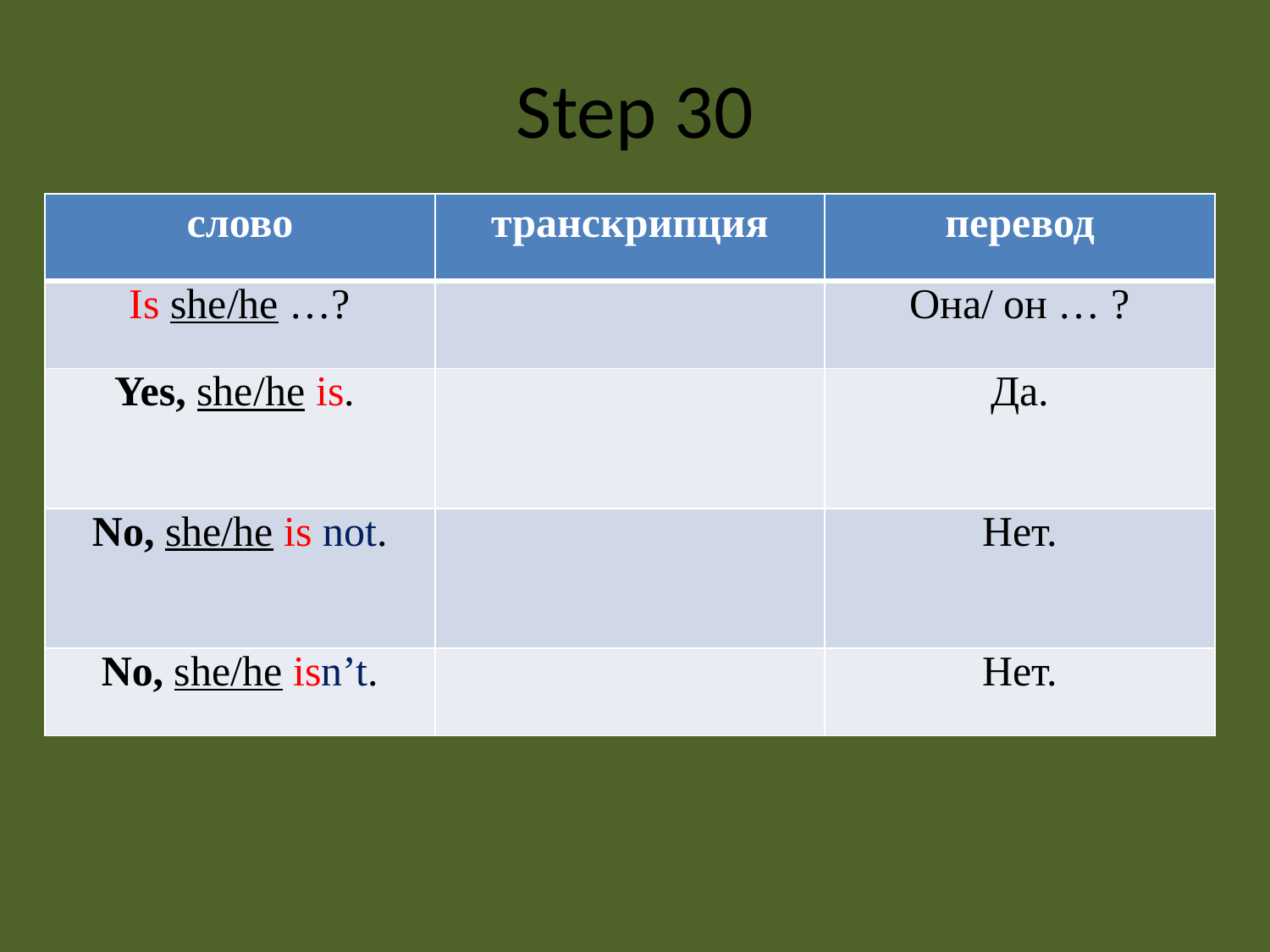

# Step 30
| слово | транскрипция | перевод |
| --- | --- | --- |
| Is she/he …? |  | Она/ он … ? |
| Yes, she/he is. |  | Да. |
| No, she/he is not. |  | Нет. |
| No, she/he isn’t. |  | Нет. |